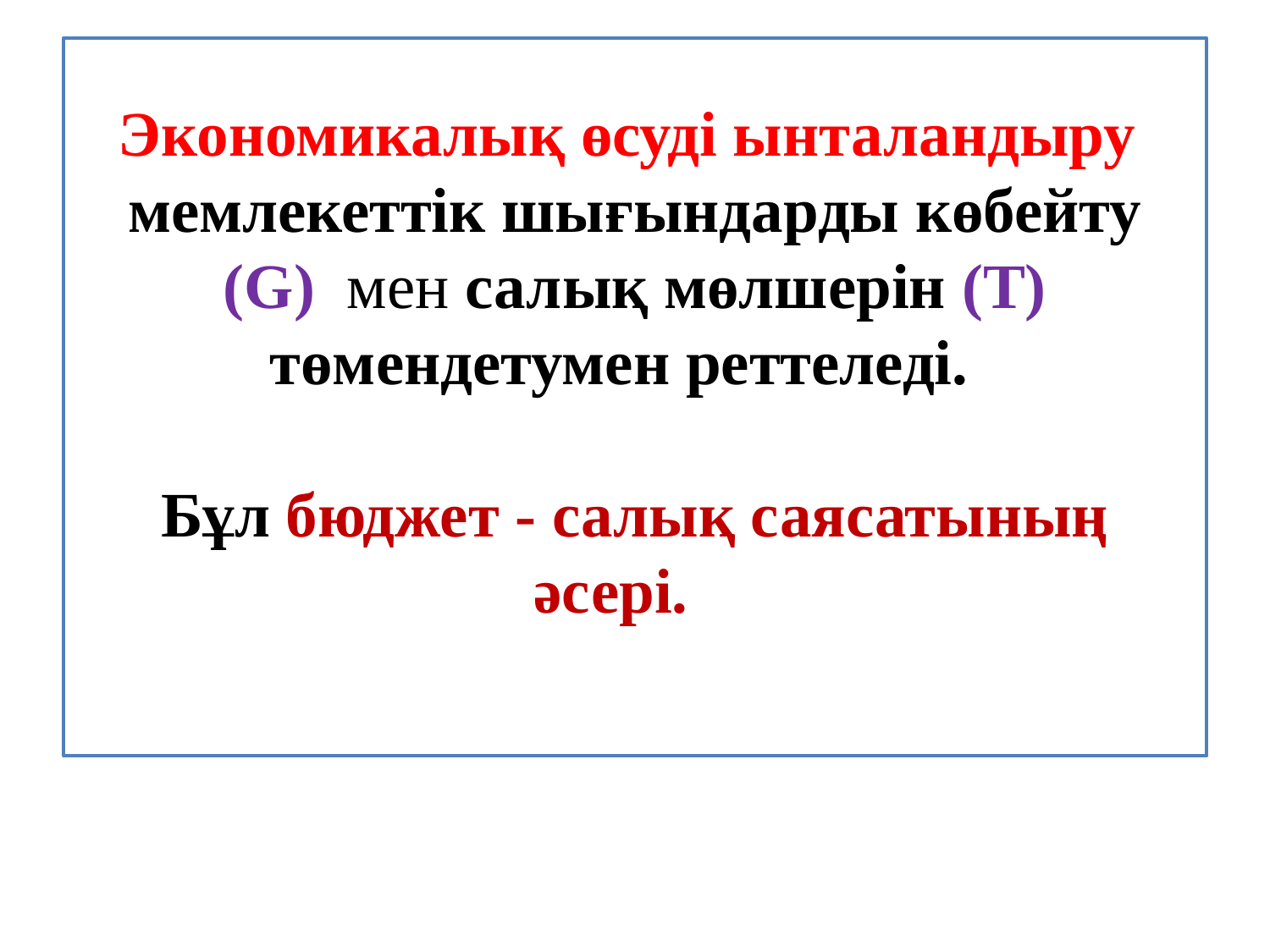

# Экономикалық өсуді ынталандыру мемлекеттік шығындарды көбейту (G)  мен салық мөлшерін (Т) төмендетумен реттеледі. Бұл бюджет - салық саясатының әсері.